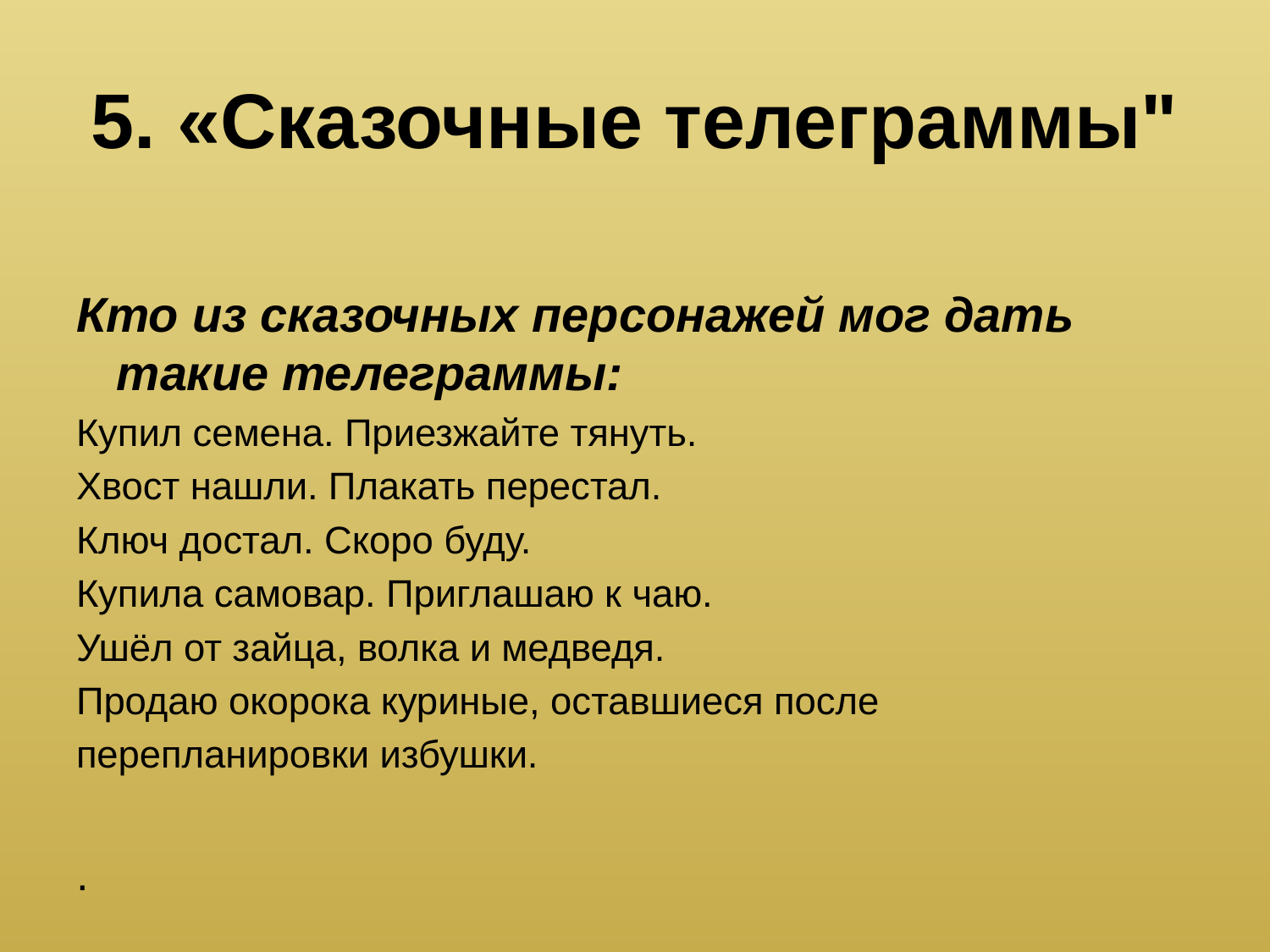

# 5. «Сказочные телеграммы"

Кто из сказочных персонажей мог дать такие телеграммы:
Купил семена. Приезжайте тянуть.
Хвост нашли. Плакать перестал.
Ключ достал. Скоро буду.
Купила самовар. Приглашаю к чаю.
Ушёл от зайца, волка и медведя.
Продаю окорока куриные, оставшиеся после
перепланировки избушки.

.